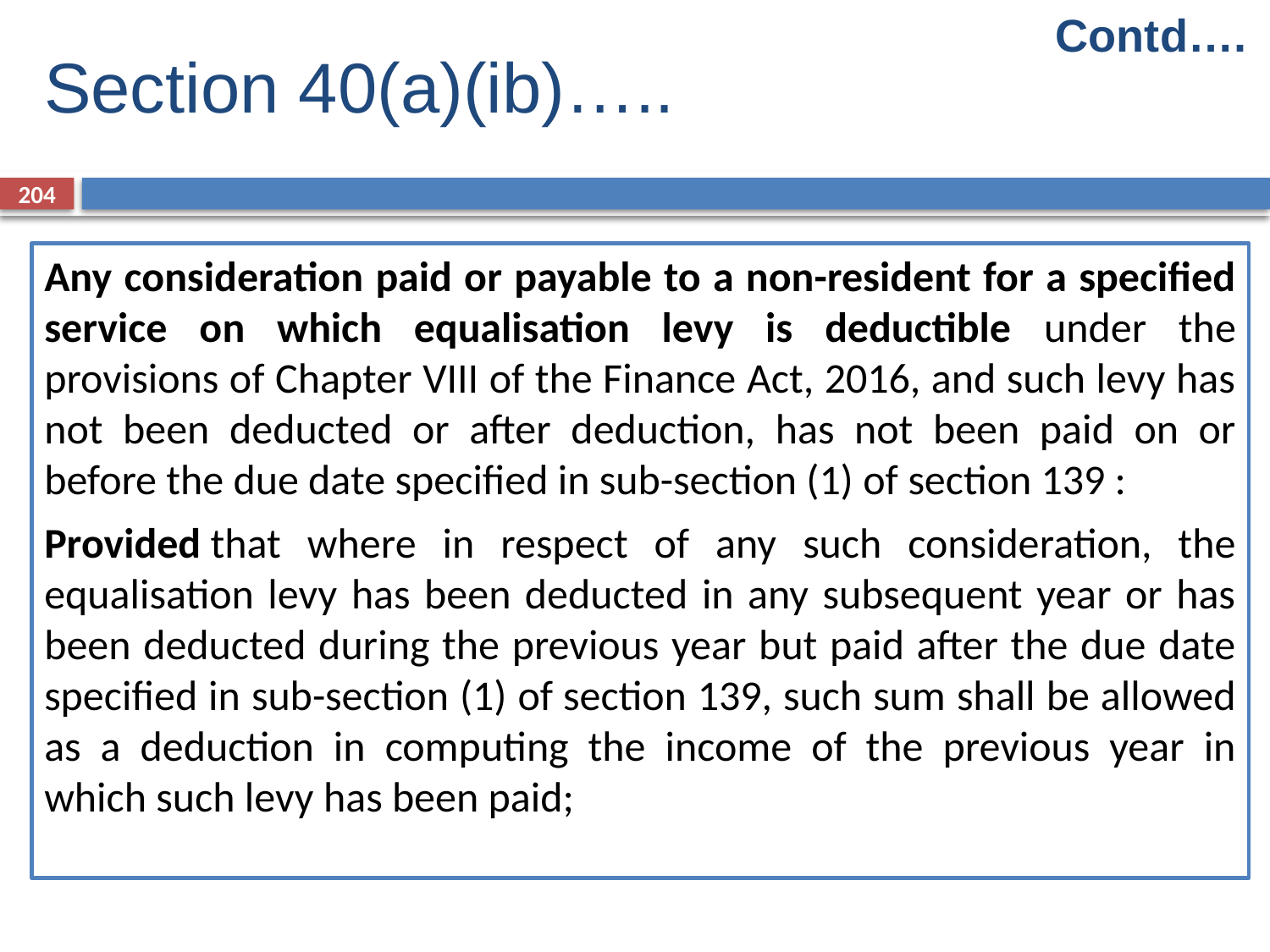

Contd….
# Section 40(a)(ib)…..
204
Any consideration paid or payable to a non-resident for a specified service on which equalisation levy is deductible under the provisions of Chapter VIII of the Finance Act, 2016, and such levy has not been deducted or after deduction, has not been paid on or before the due date specified in sub-section (1) of section 139 :
Provided that where in respect of any such consideration, the equalisation levy has been deducted in any subsequent year or has been deducted during the previous year but paid after the due date specified in sub-section (1) of section 139, such sum shall be allowed as a deduction in computing the income of the previous year in which such levy has been paid;